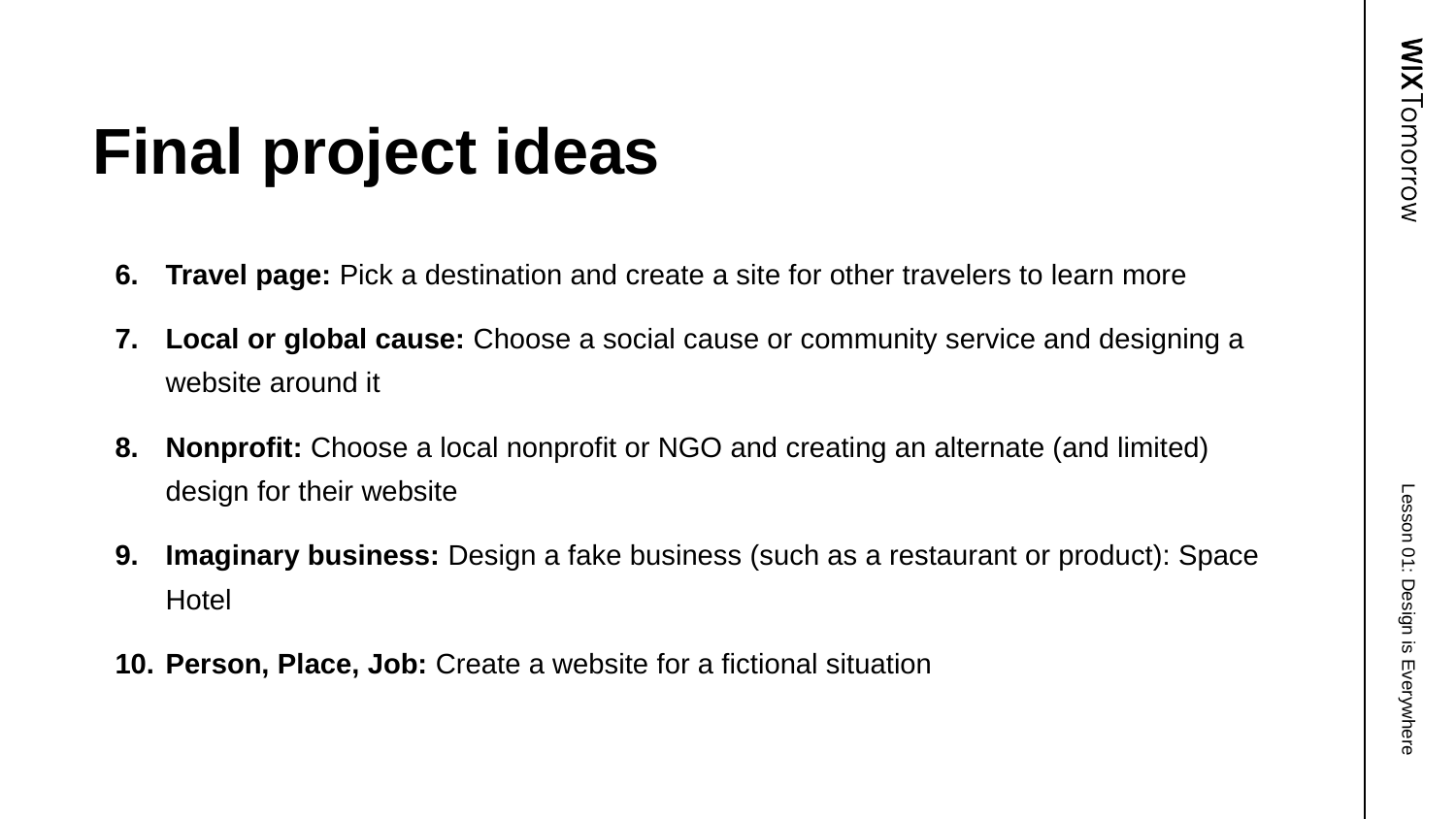

# Final project ideas
Travel page: Pick a destination and create a site for other travelers to learn more
Local or global cause: Choose a social cause or community service and designing a website around it
Nonprofit: Choose a local nonprofit or NGO and creating an alternate (and limited) design for their website
Imaginary business: Design a fake business (such as a restaurant or product): Space Hotel
Person, Place, Job: Create a website for a fictional situation